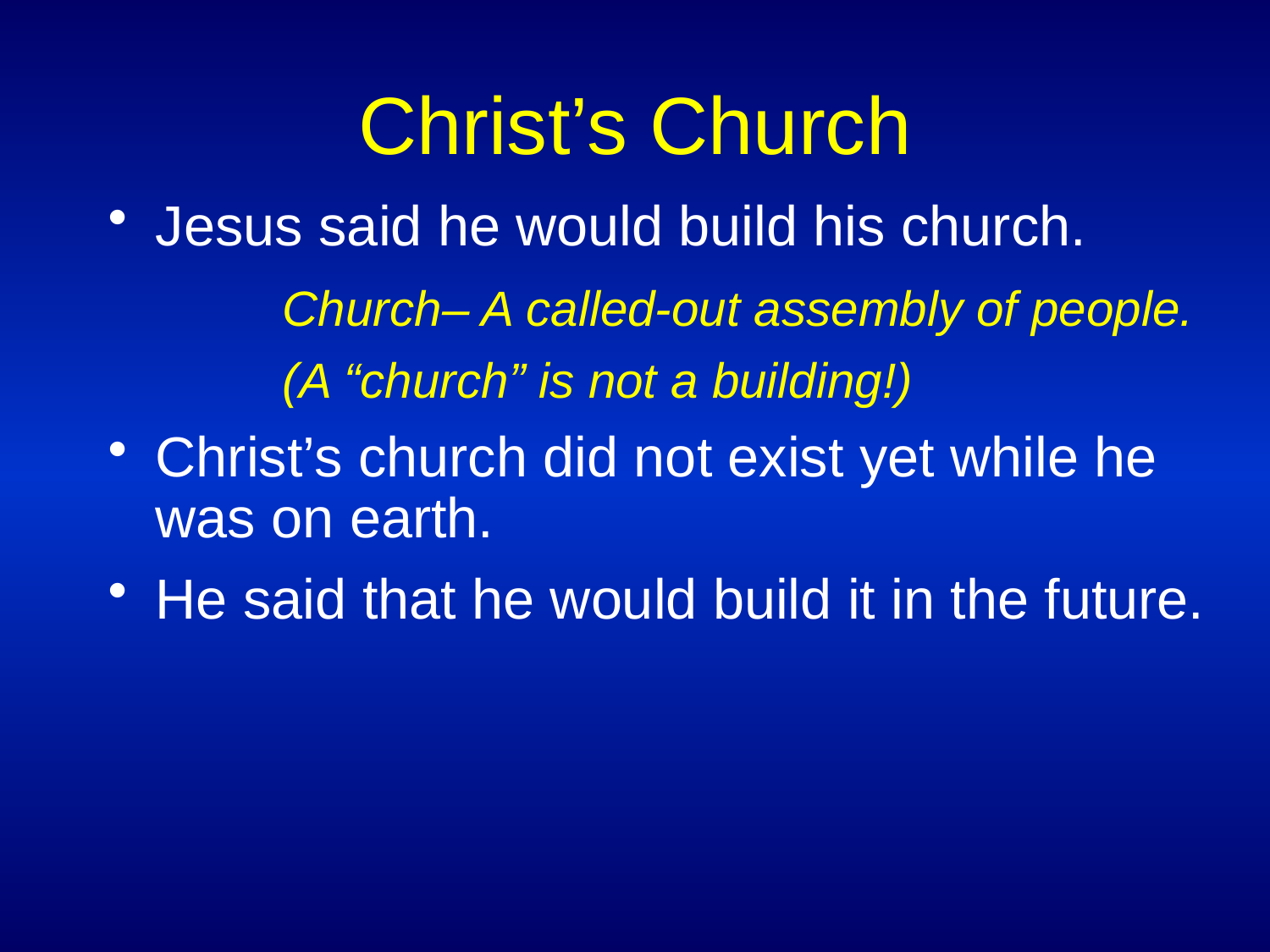

# Christ’s Church
Jesus said he would build his church.
		Church– A called-out assembly of people.
		(A “church” is not a building!)
Christ’s church did not exist yet while he was on earth.
He said that he would build it in the future.